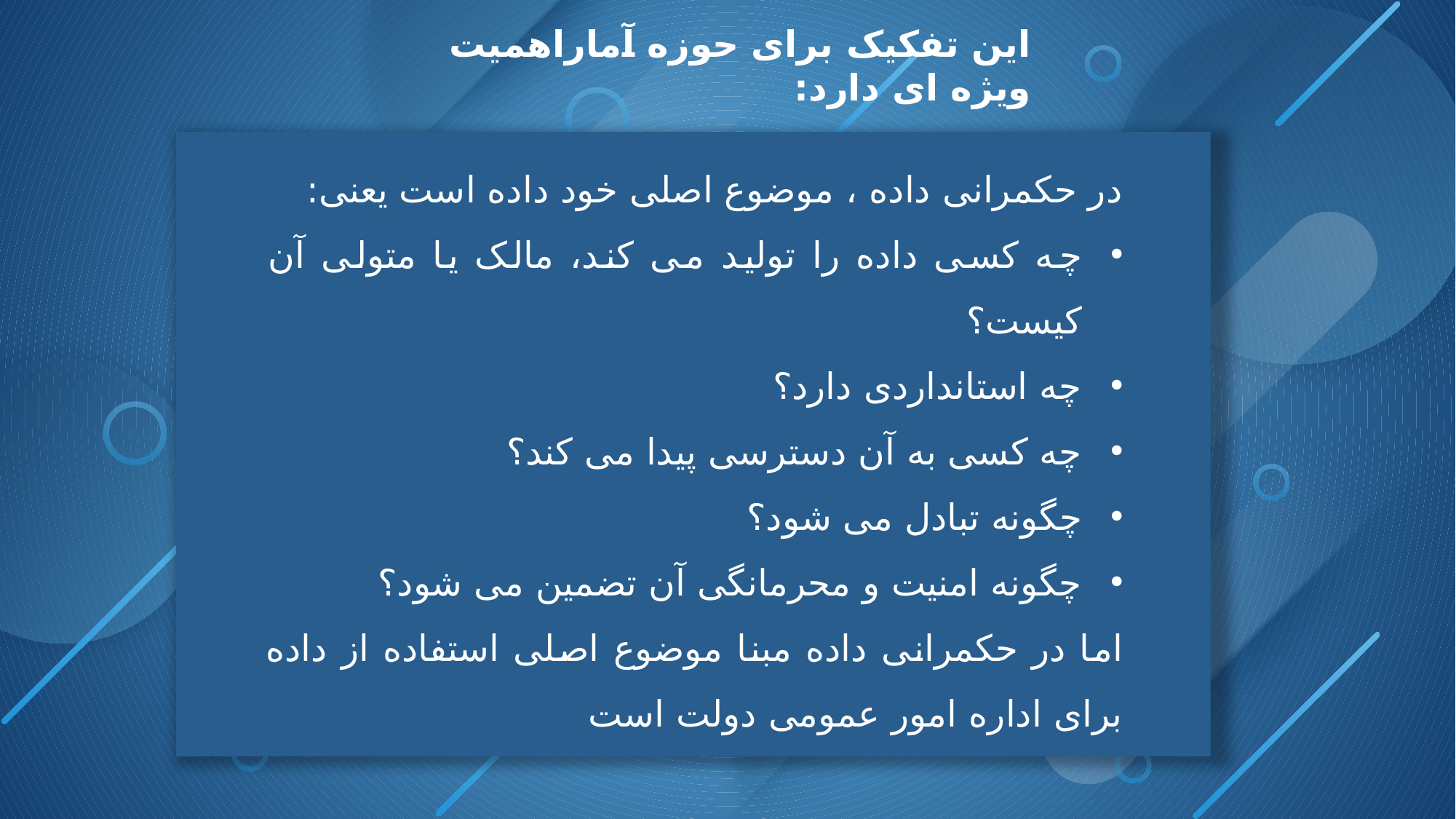

این تفکیک برای حوزه آماراهمیت ویژه ای دارد:

در حکمرانی داده ، موضوع اصلی خود داده است یعنی:
چه کسی داده را تولید می کند، مالک یا متولی آن کیست؟
چه استانداردی دارد؟
چه کسی به آن دسترسی پیدا می کند؟
چگونه تبادل می شود؟
چگونه امنیت و محرمانگی آن تضمین می شود؟
اما در حکمرانی داده مبنا موضوع اصلی استفاده از داده برای اداره امور عمومی دولت است